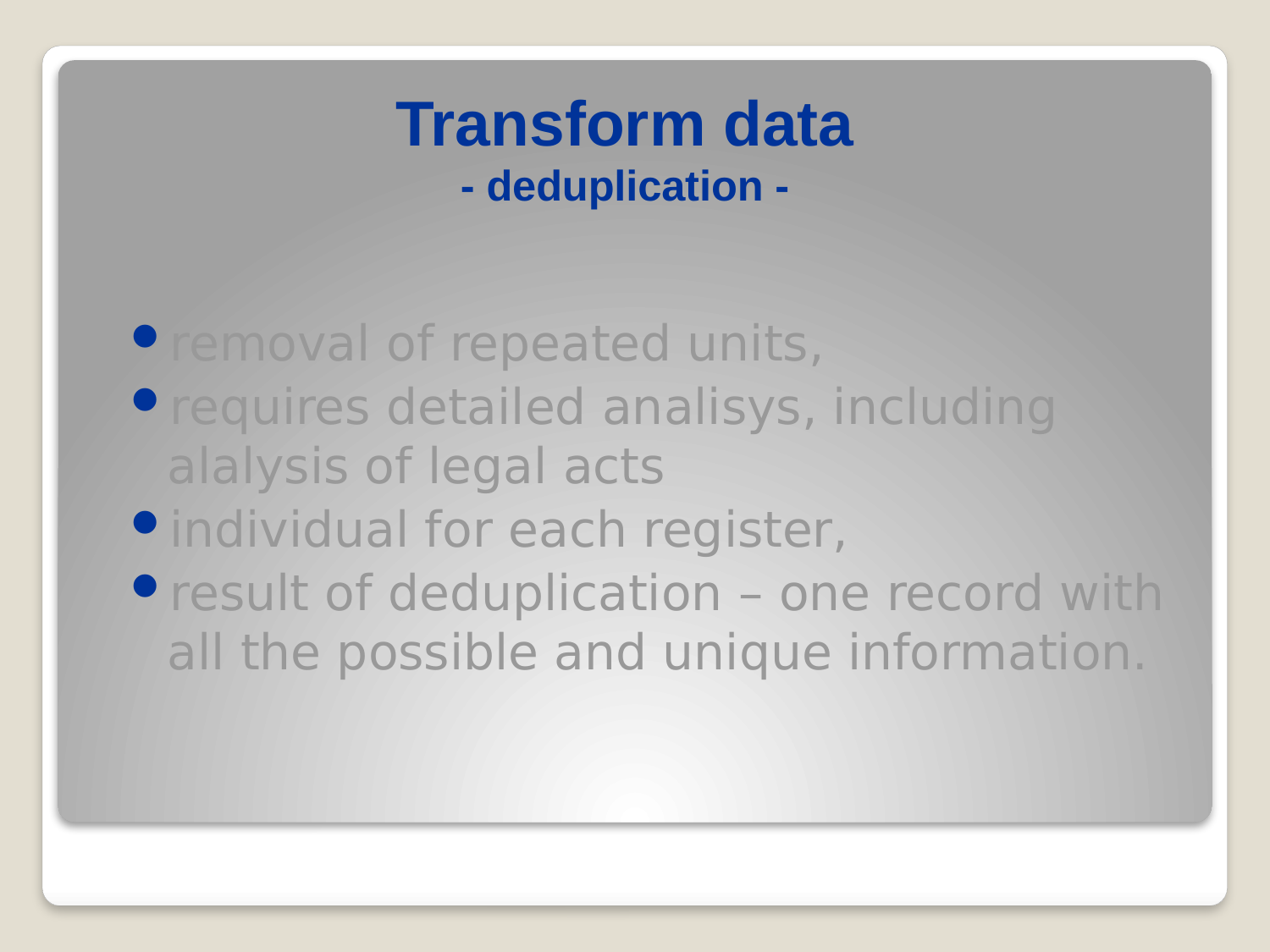

# Transform data - deduplication -

removal of repeated units,
requires detailed analisys, including alalysis of legal acts
individual for each register,
result of deduplication – one record with all the possible and unique information.